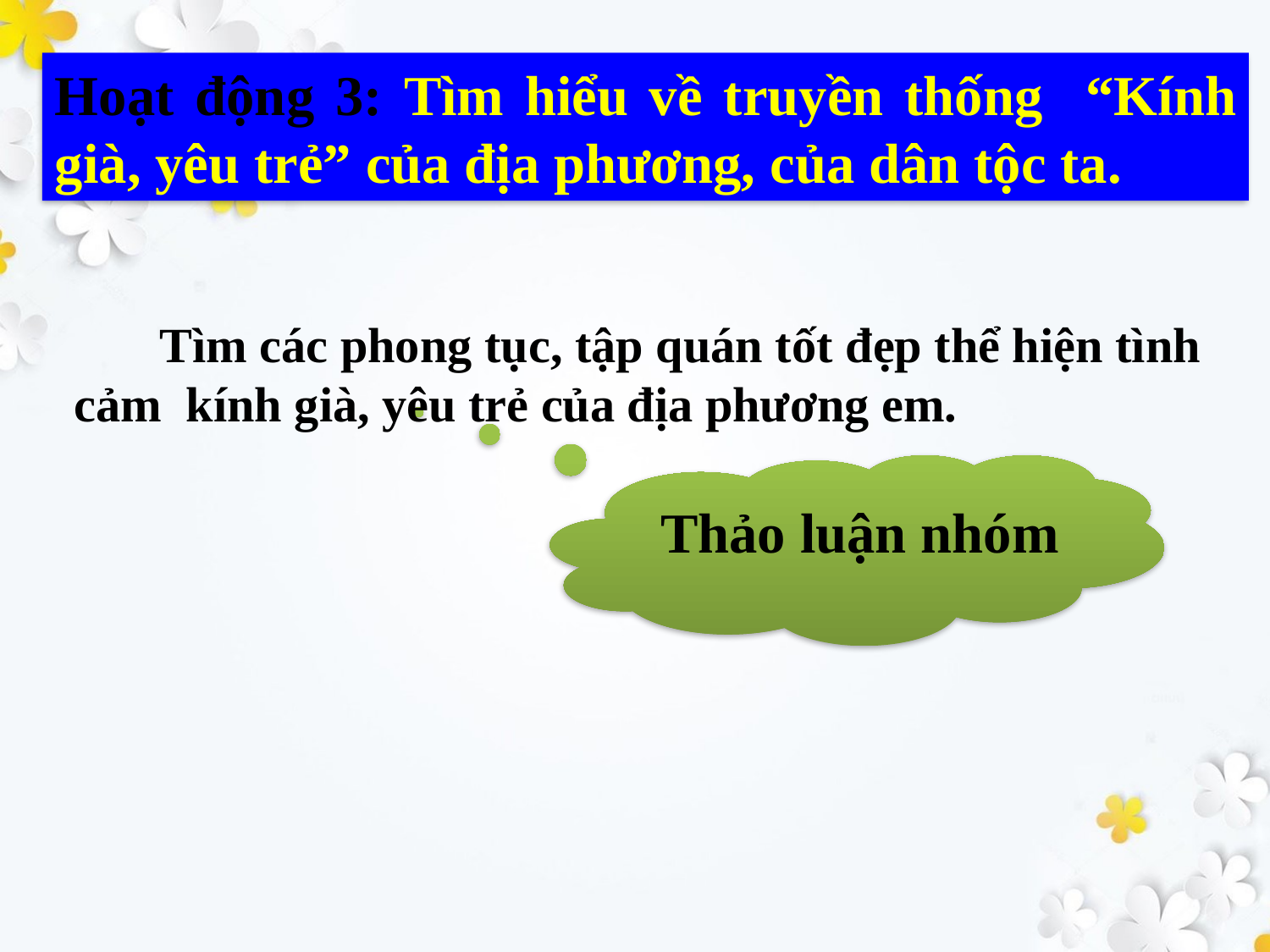

Hoạt động 3: Tìm hiểu về truyền thống  “Kính già, yêu trẻ” của địa phương, của dân tộc ta.
       Tìm các phong tục, tập quán tốt đẹp thể hiện tình cảm  kính già, yêu trẻ của địa phương em.

Thảo luận nhóm